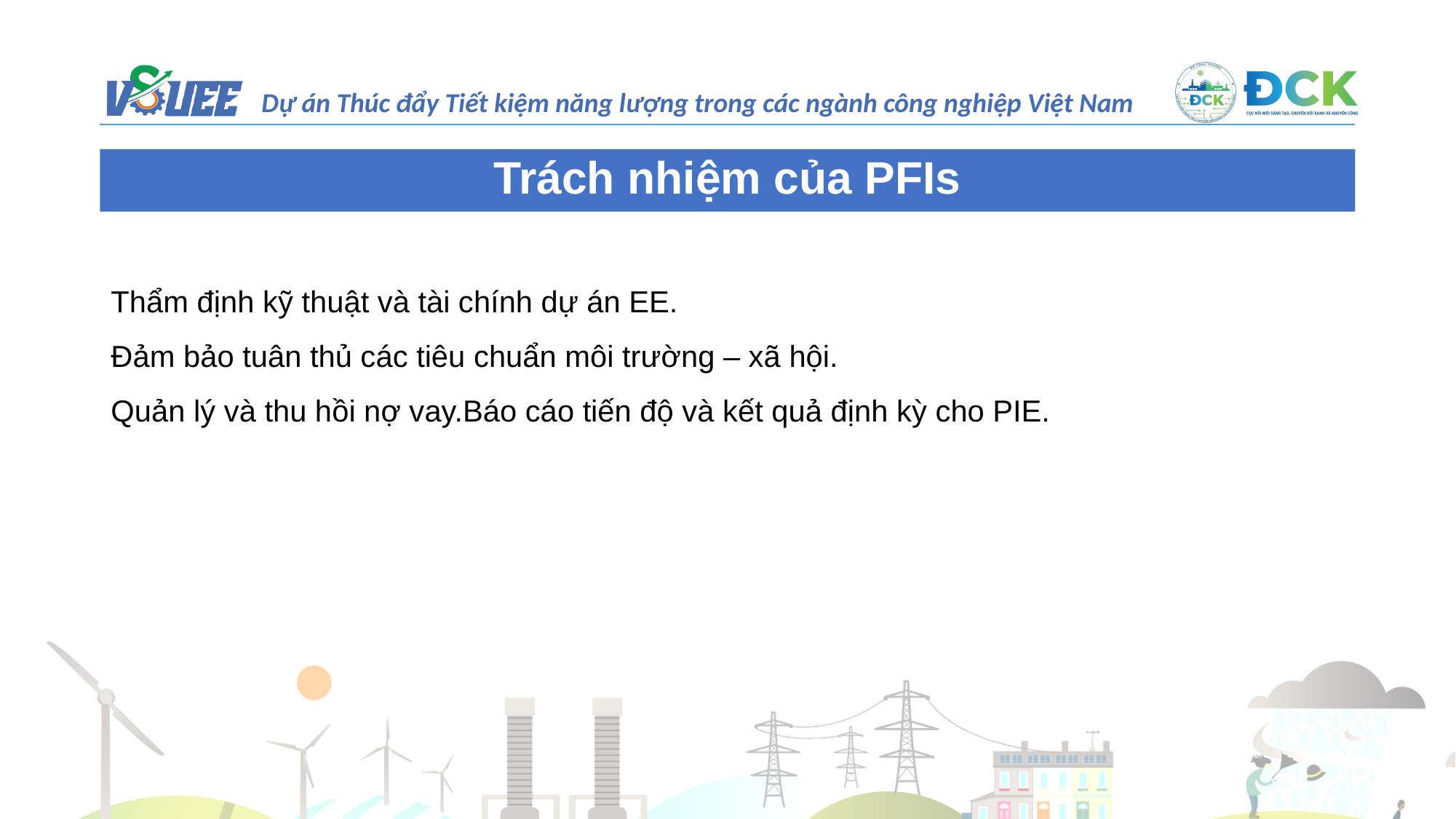

Trách nhiệm của PFIs
Thẩm định kỹ thuật và tài chính dự án EE.
Đảm bảo tuân thủ các tiêu chuẩn môi trường – xã hội.
Quản lý và thu hồi nợ vay.Báo cáo tiến độ và kết quả định kỳ cho PIE.